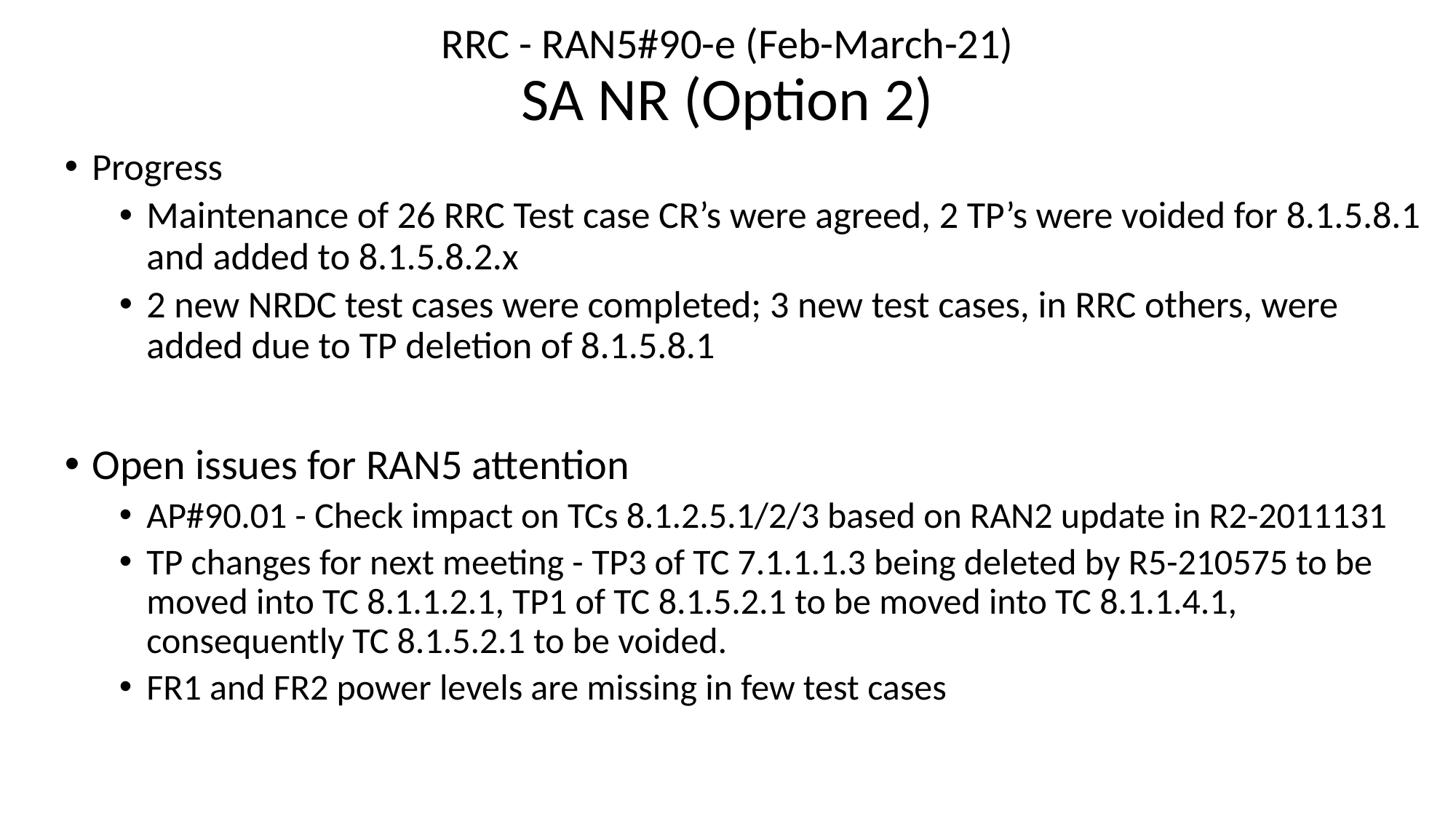

# RRC - RAN5#90-e (Feb-March-21) SA NR (Option 2)
Progress
Maintenance of 26 RRC Test case CR’s were agreed, 2 TP’s were voided for 8.1.5.8.1 and added to 8.1.5.8.2.x
2 new NRDC test cases were completed; 3 new test cases, in RRC others, were added due to TP deletion of 8.1.5.8.1

Open issues for RAN5 attention
AP#90.01 - Check impact on TCs 8.1.2.5.1/2/3 based on RAN2 update in R2-2011131
TP changes for next meeting - TP3 of TC 7.1.1.1.3 being deleted by R5-210575 to be moved into TC 8.1.1.2.1, TP1 of TC 8.1.5.2.1 to be moved into TC 8.1.1.4.1, consequently TC 8.1.5.2.1 to be voided.
FR1 and FR2 power levels are missing in few test cases